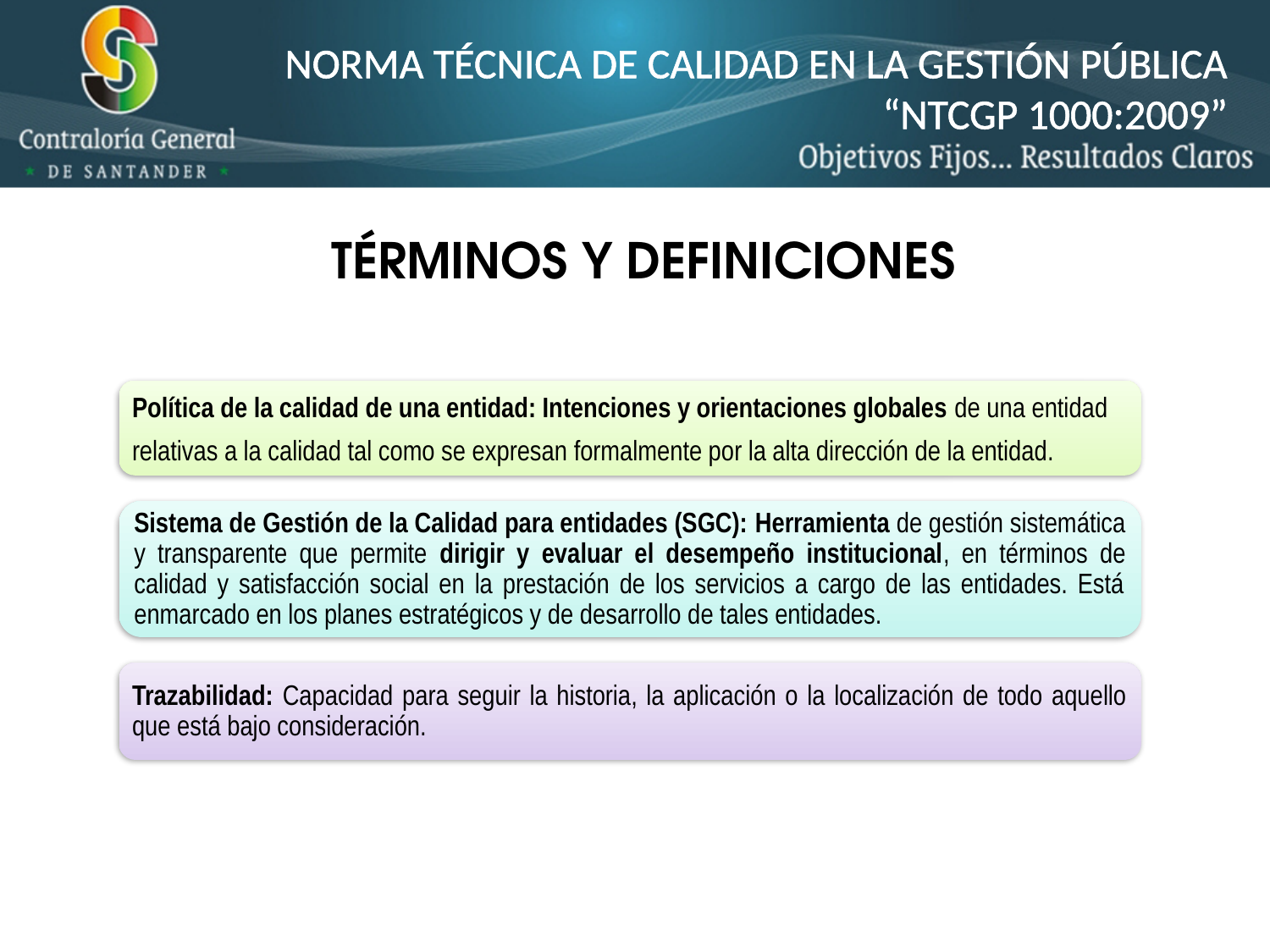

NORMA TÉCNICA DE CALIDAD EN LA GESTIÓN PÚBLICA
“NTCGP 1000:2009”
Términos y definiciones
Política de la calidad de una entidad: Intenciones y orientaciones globales de una entidad
relativas a la calidad tal como se expresan formalmente por la alta dirección de la entidad.
Sistema de Gestión de la Calidad para entidades (SGC): Herramienta de gestión sistemática y transparente que permite dirigir y evaluar el desempeño institucional, en términos de calidad y satisfacción social en la prestación de los servicios a cargo de las entidades. Está enmarcado en los planes estratégicos y de desarrollo de tales entidades.
Trazabilidad: Capacidad para seguir la historia, la aplicación o la localización de todo aquello que está bajo consideración.